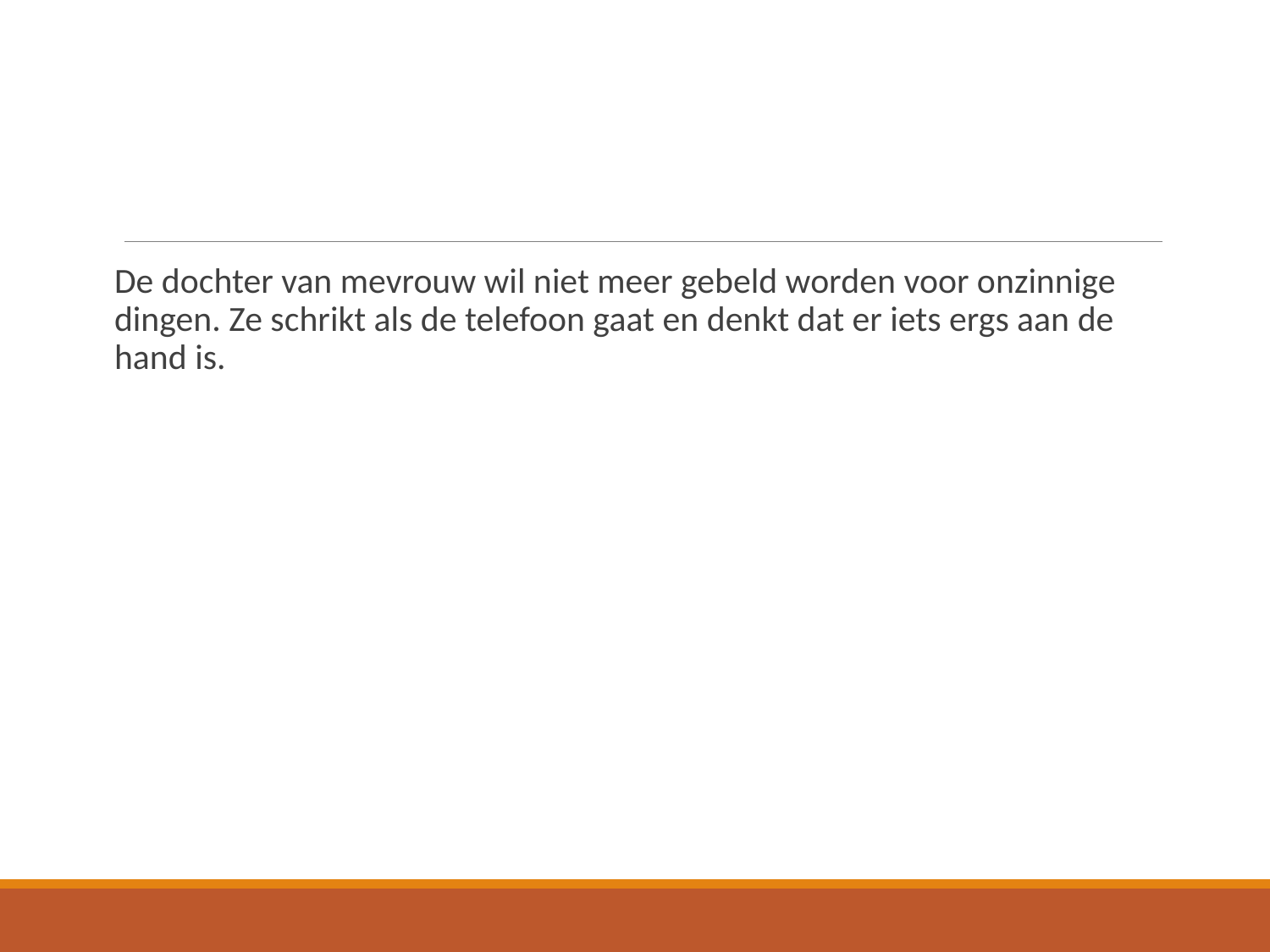

#
De dochter van mevrouw wil niet meer gebeld worden voor onzinnige dingen. Ze schrikt als de telefoon gaat en denkt dat er iets ergs aan de hand is.